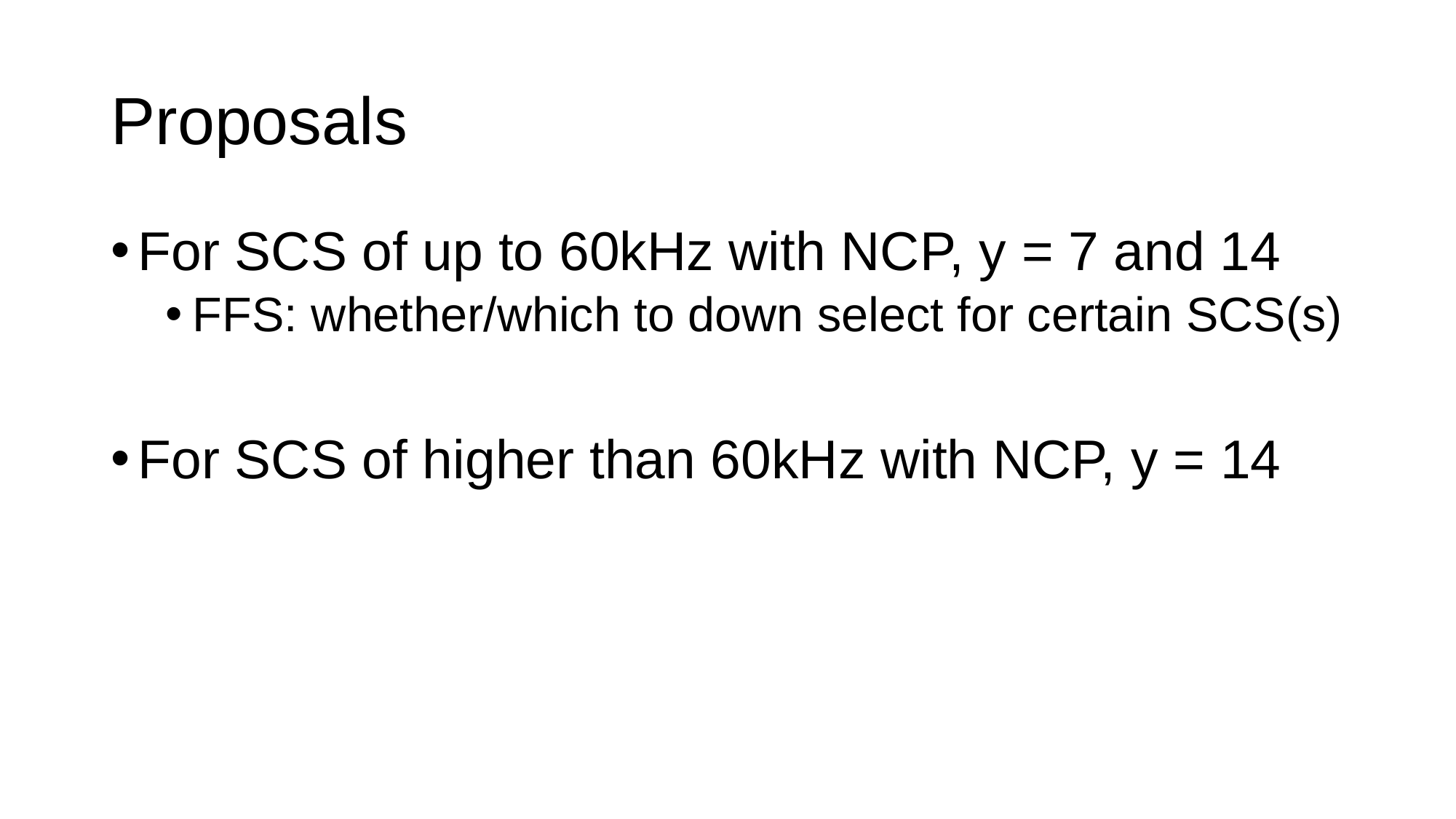

# Proposals
For SCS of up to 60kHz with NCP, y = 7 and 14
FFS: whether/which to down select for certain SCS(s)

For SCS of higher than 60kHz with NCP, y = 14